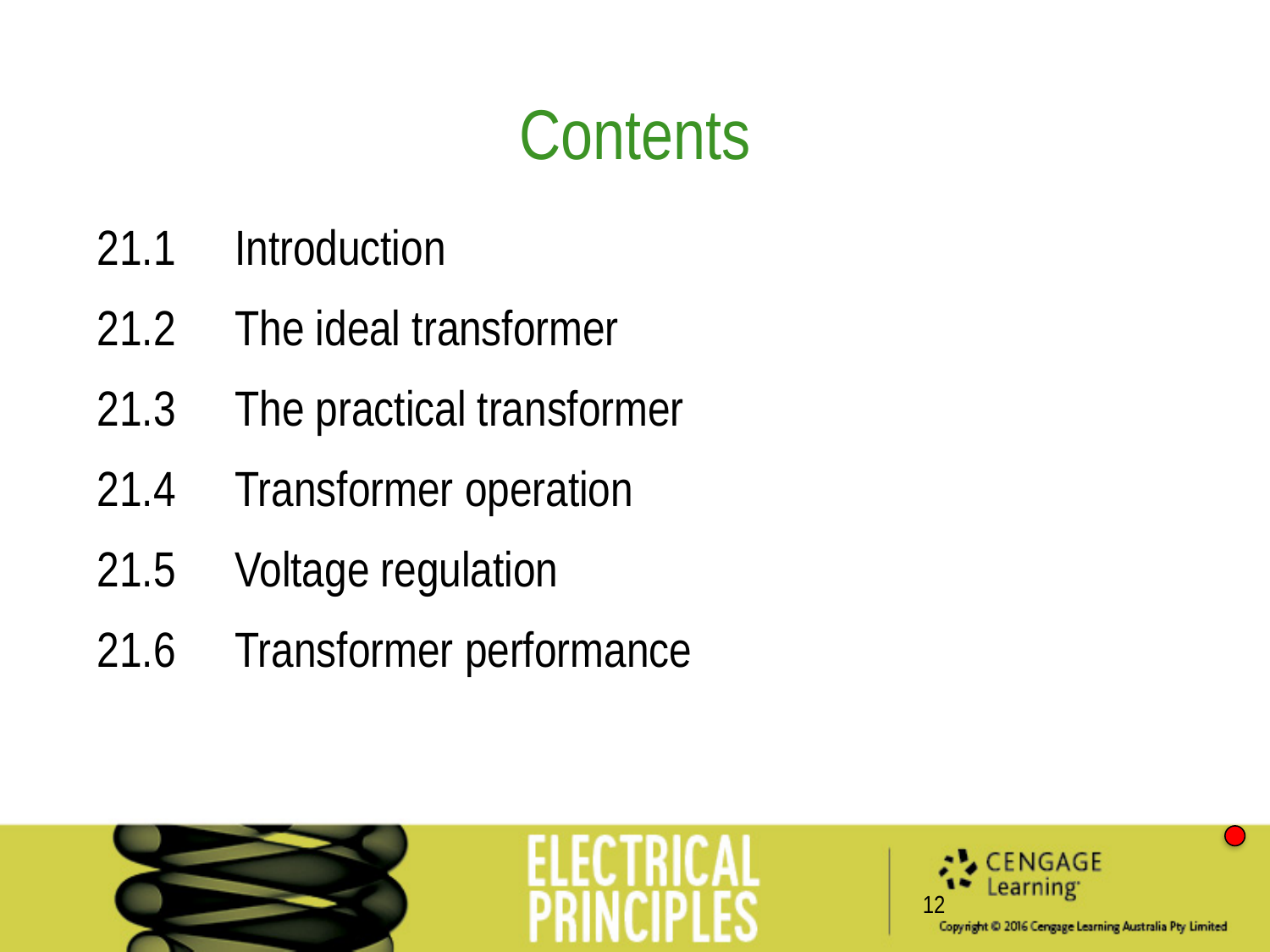

Contents
21.1 	Introduction
21.2 	The ideal transformer
21.3 	The practical transformer
21.4 	Transformer operation
21.5 	Voltage regulation
21.6 	Transformer performance

12